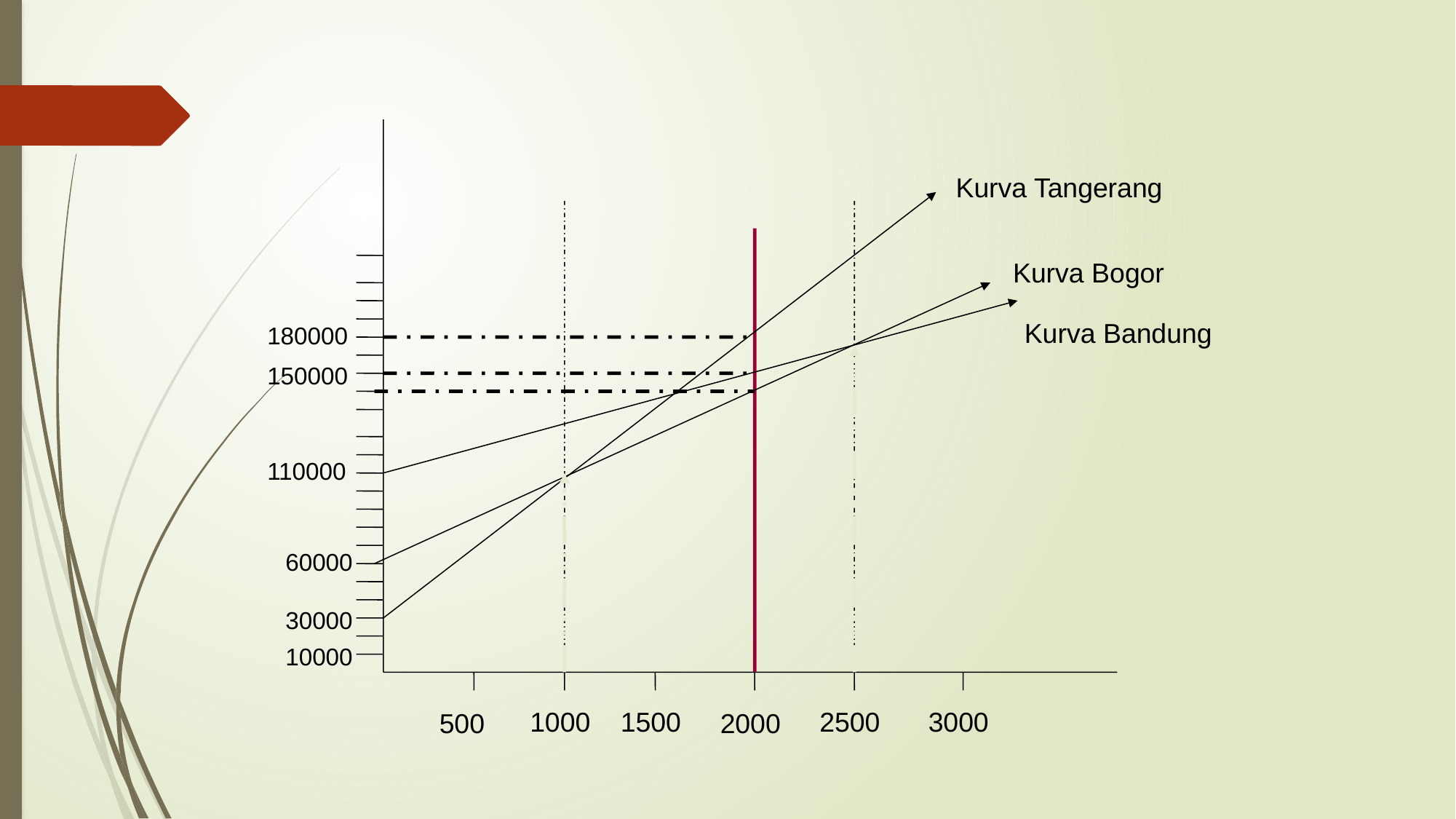

Kurva Tangerang

Kurva Bogor

Kurva Bandung
180000

150000

110000

60000

30000

10000

1000
1500
2500
3000
500
2000